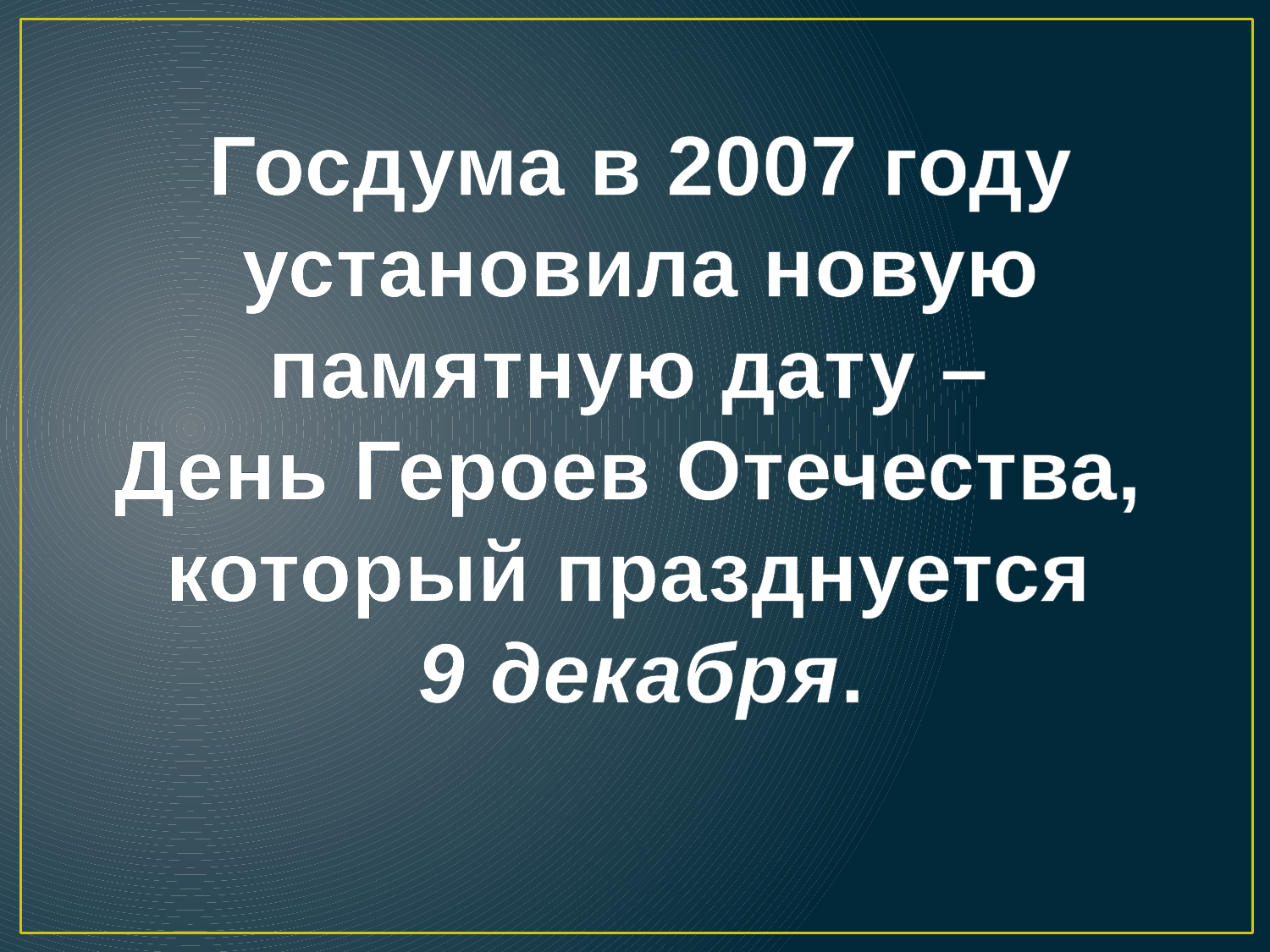

# Госдума в 2007 году установила новую памятную дату – День Героев Отечества, который празднуется 9 декабря.